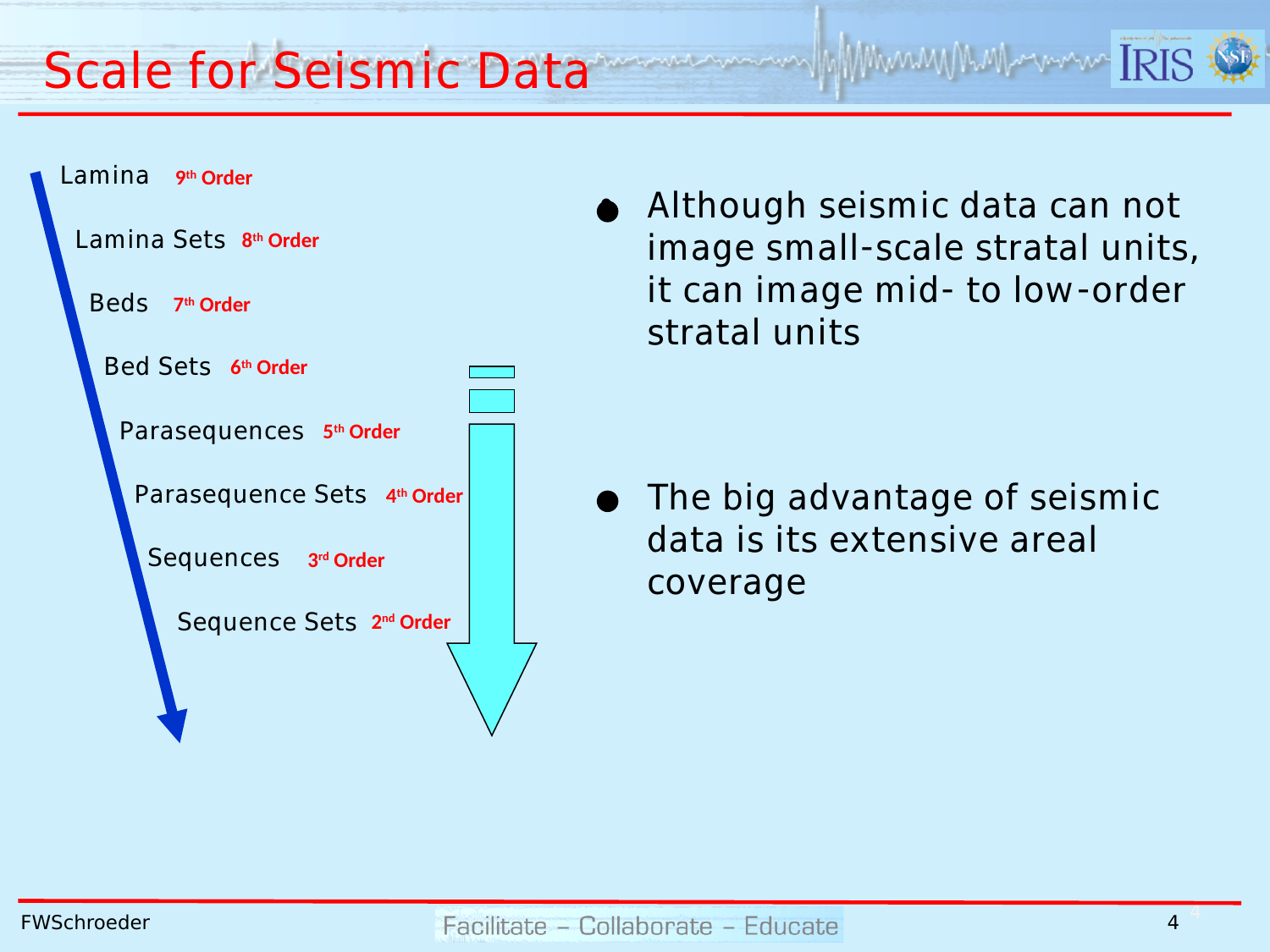

# Scale for Seismic Data
Lamina
9th Order
8th Order
7th Order
6th Order
5th Order

Although seismic data can not image small-scale stratal units, it can image mid- to low-order stratal units

  Lamina Sets
    Beds
      Bed Sets
        Parasequences
	The big advantage of seismic data is its extensive areal coverage

          Parasequence Sets
4th Order

            Sequences
3rd Order
                Sequence Sets
2nd Order